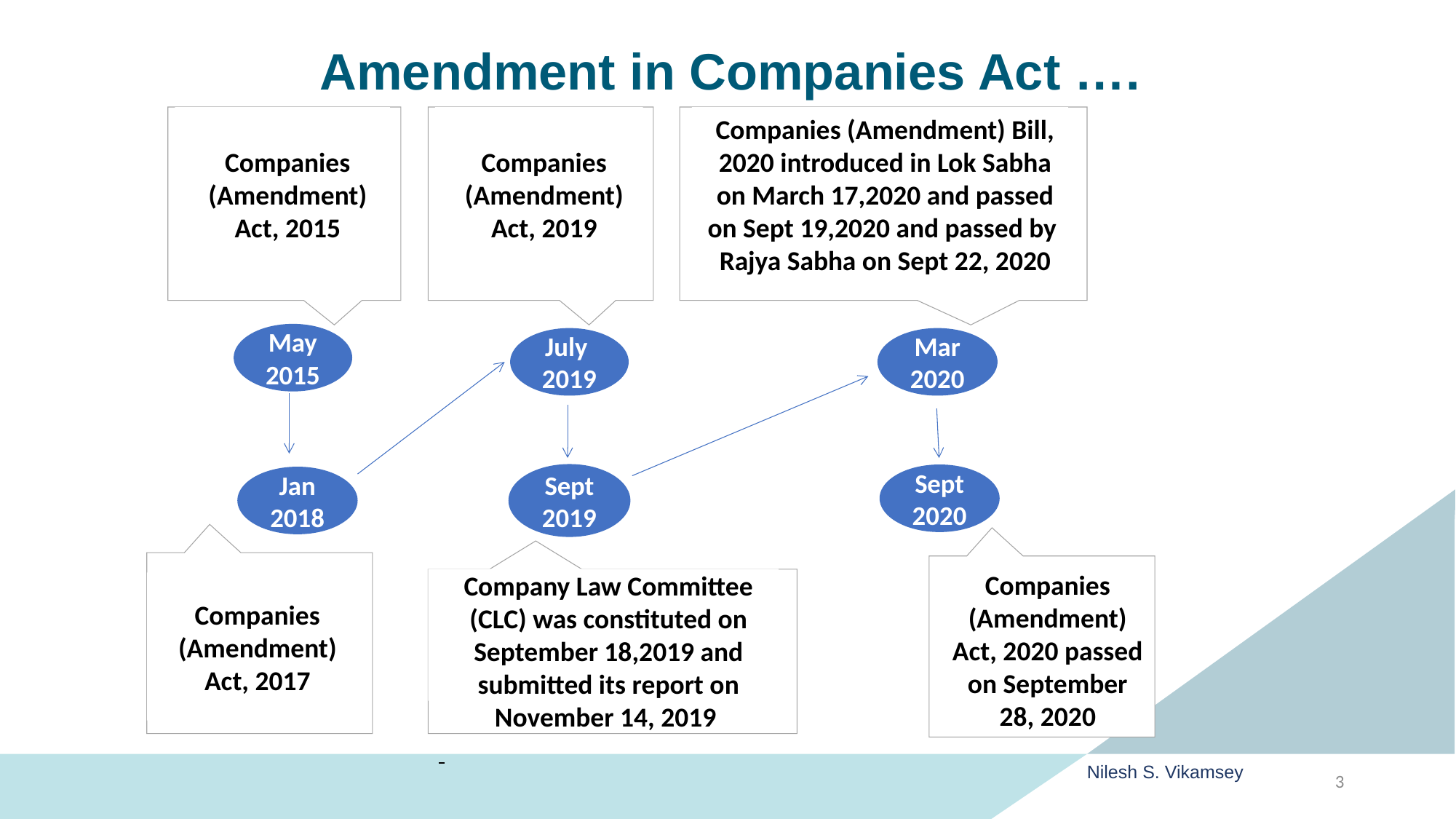

# Amendment in Companies Act ….

Companies (Amendment) Bill, 2020 introduced in Lok Sabha on March 17,2020 and passed on Sept 19,2020 and passed by  Rajya Sabha on Sept 22, 2020

Companies (Amendment) Act, 2019

Companies (Amendment) Act, 2015
May2015
Mar 2020
July  2019
Sept 2019
Sept
2020
Jan 2018

Companies (Amendment) Act, 2017

Companies (Amendment) Act, 2020 passed on September 28, 2020
Company Law Committee (CLC) was constituted on September 18,2019 and submitted its report on November 14, 2019

Nilesh S. Vikamsey
3